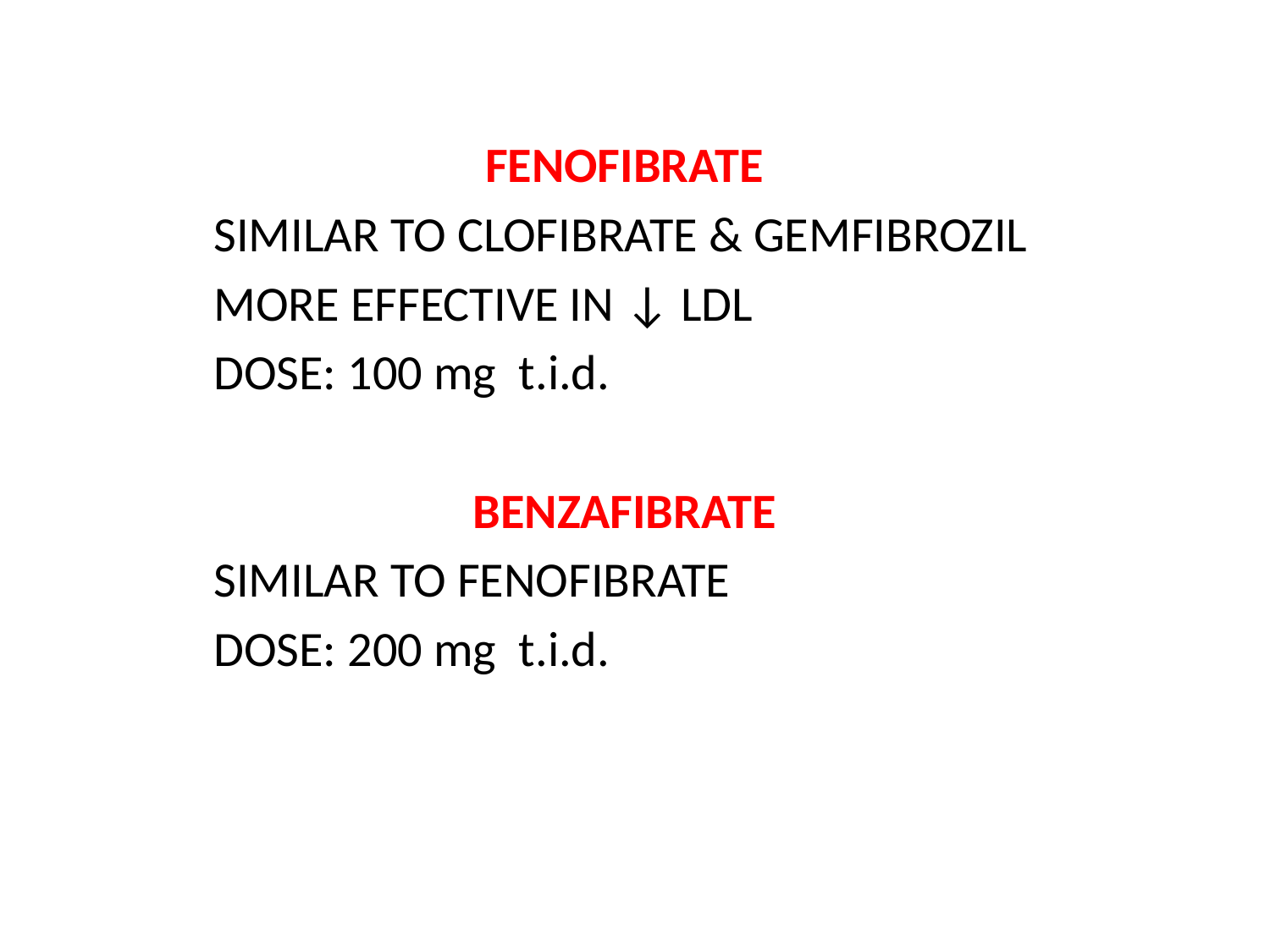

FENOFIBRATE
SIMILAR TO CLOFIBRATE & GEMFIBROZIL
MORE EFFECTIVE IN ↓ LDL
DOSE: 100 mg  t.i.d.

BENZAFIBRATE
SIMILAR TO FENOFIBRATE
DOSE: 200 mg  t.i.d.